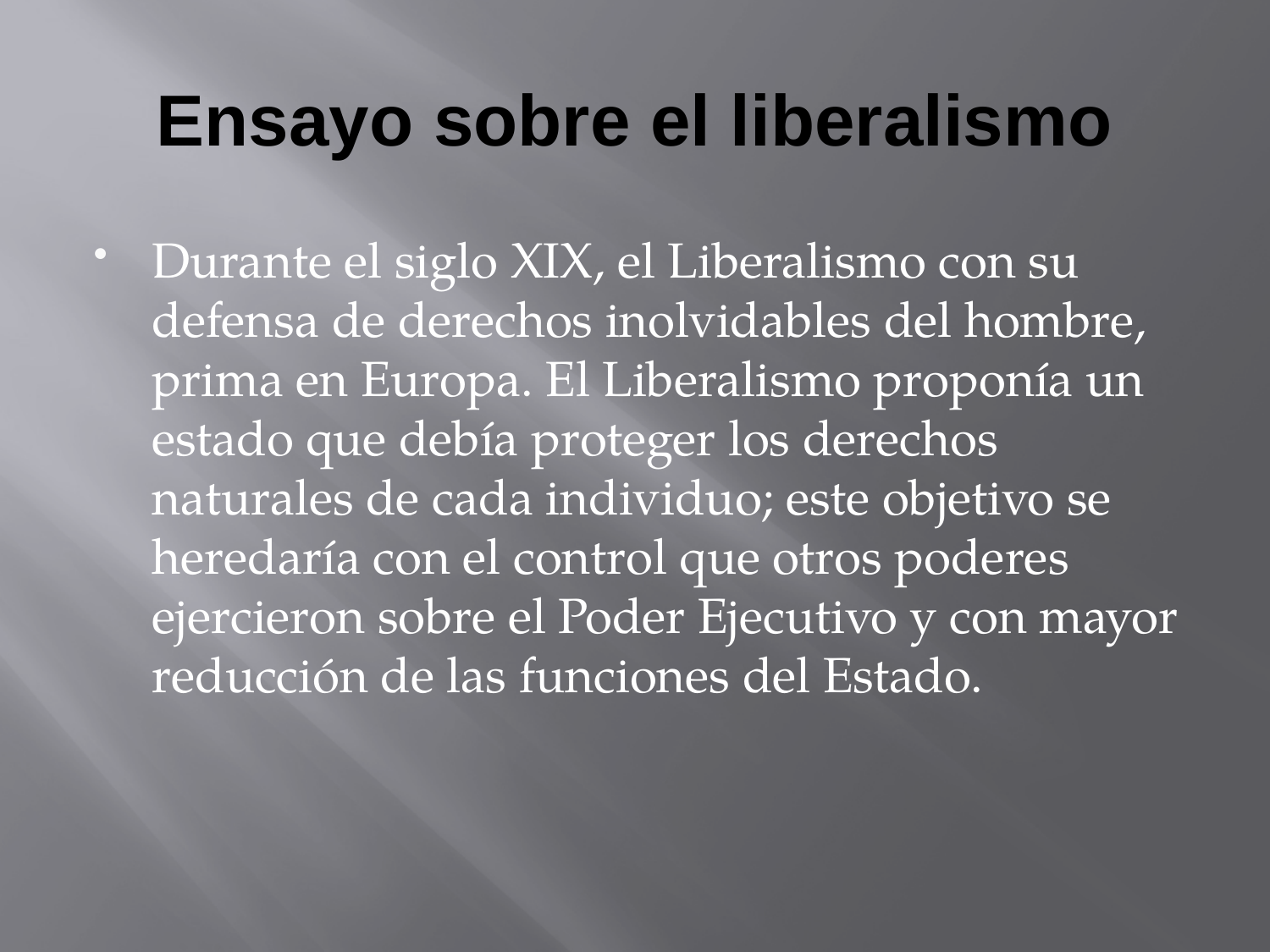

# Ensayo sobre el liberalismo
Durante el siglo XIX, el Liberalismo con su defensa de derechos inolvidables del hombre, prima en Europa. El Liberalismo proponía un estado que debía proteger los derechos naturales de cada individuo; este objetivo se heredaría con el control que otros poderes ejercieron sobre el Poder Ejecutivo y con mayor reducción de las funciones del Estado.